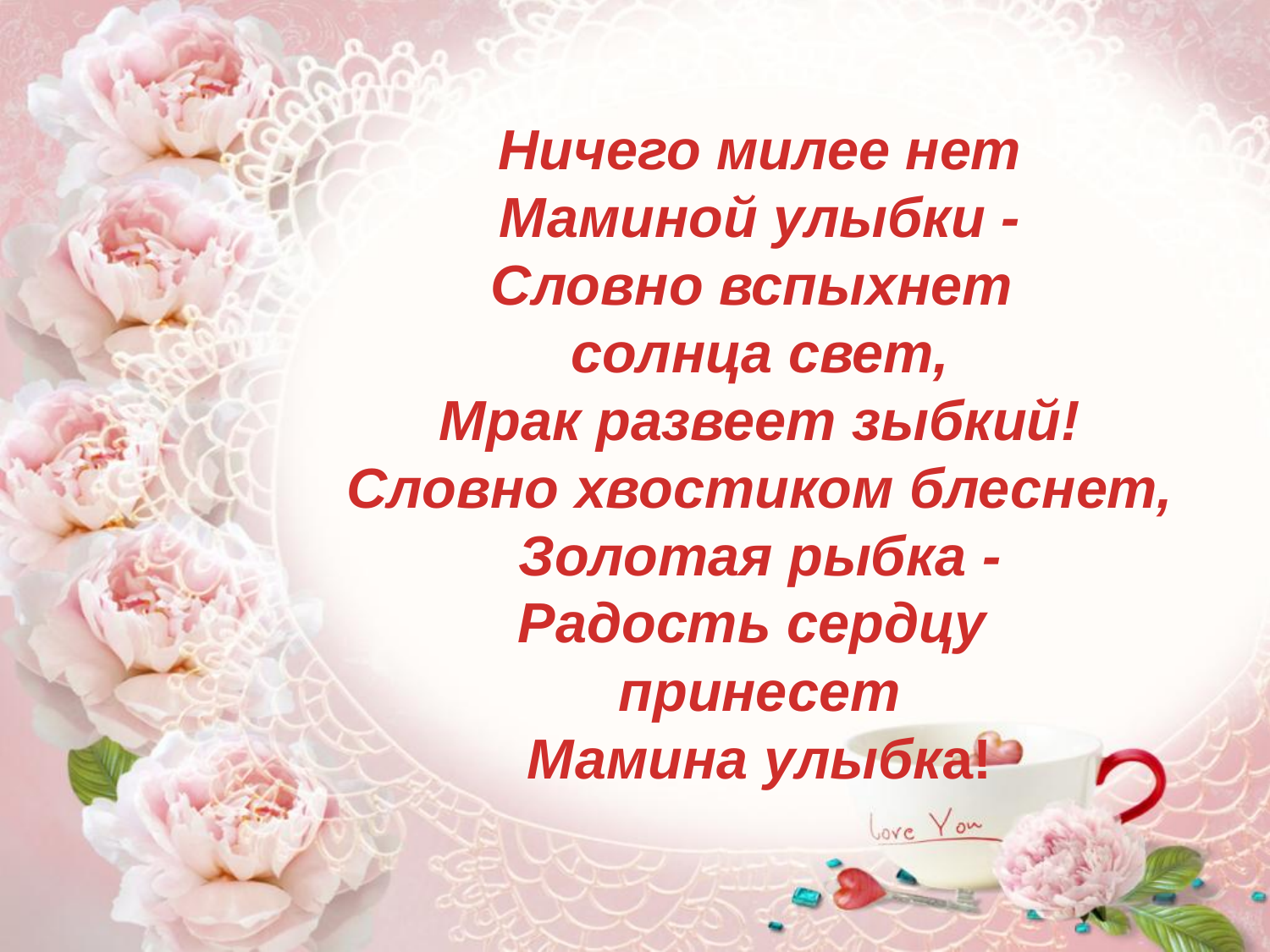

Ничего милее нет
Маминой улыбки -
Словно вспыхнет
солнца свет,
Мрак развеет зыбкий!
Словно хвостиком блеснет,
Золотая рыбка -
Радость сердцу
принесет
Мамина улыбка!